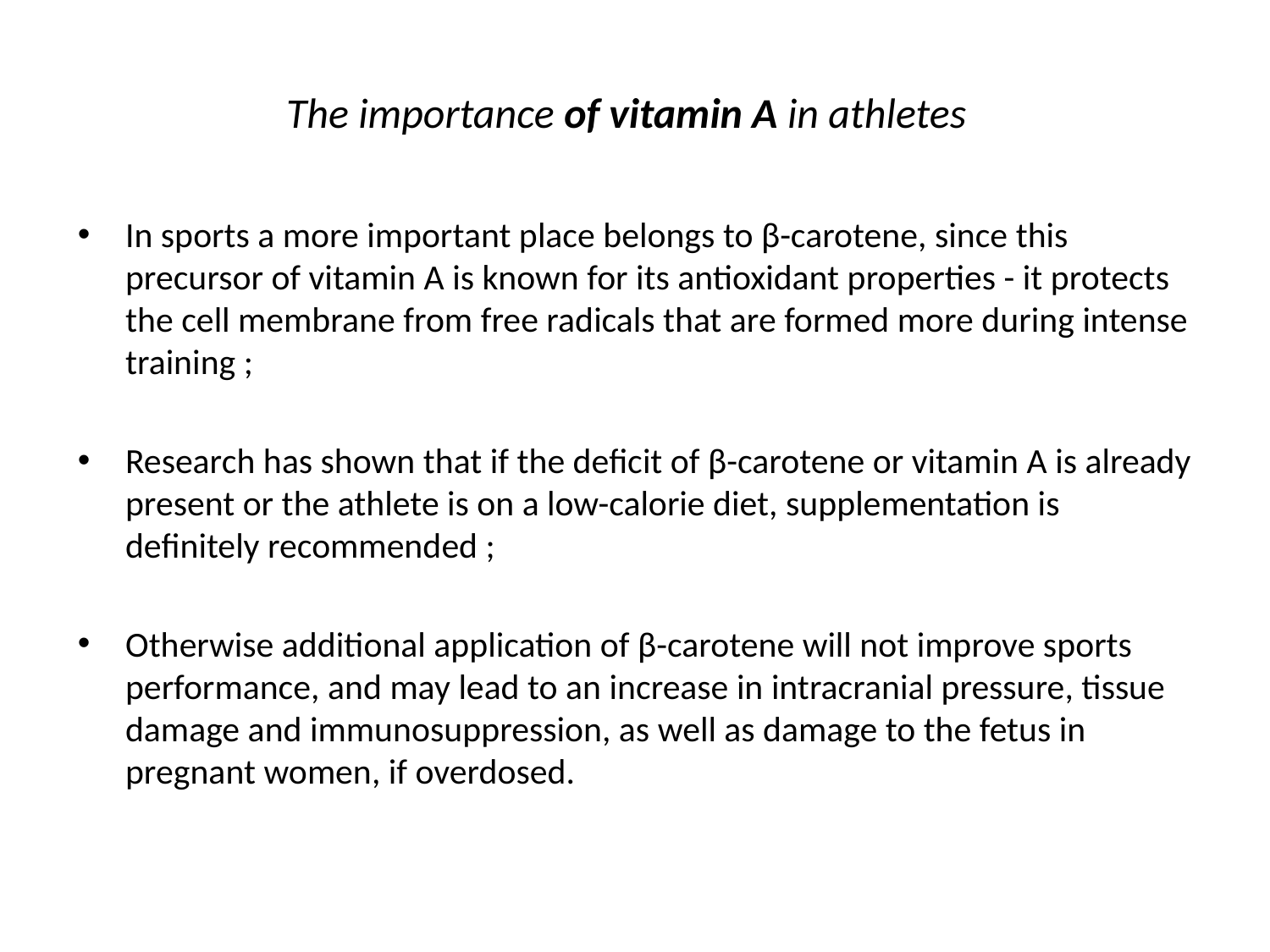

# The importance of vitamin A in athletes
In sports a more important place belongs to β-carotene, since this precursor of vitamin A is known for its antioxidant properties - it protects the cell membrane from free radicals that are formed more during intense training ;

Research has shown that if the deficit of β-carotene or vitamin A is already present or the athlete is on a low-calorie diet, supplementation is definitely recommended ;

Otherwise additional application of β-carotene will not improve sports performance, and may lead to an increase in intracranial pressure, tissue damage and immunosuppression, as well as damage to the fetus in pregnant women, if overdosed.